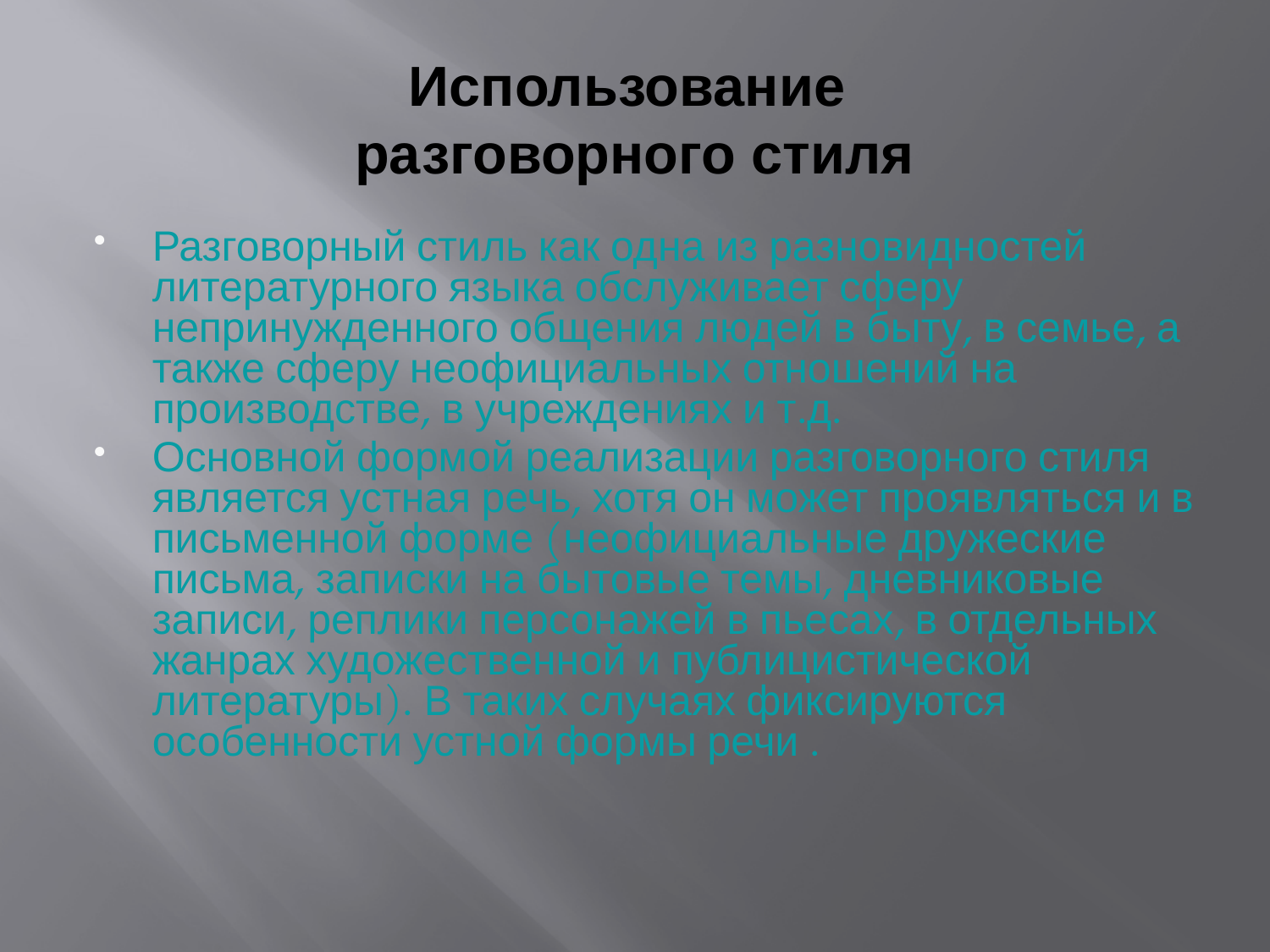

# Использование разговорного стиля
Разговорный стиль как одна из разновидностей литературного языка обслуживает сферу непринужденного общения людей в быту, в семье, а также сферу неофициальных отношений на производстве, в учреждениях и т.д.
Основной формой реализации разговорного стиля является устная речь, хотя он может проявляться и в письменной форме (неофициальные дружеские письма, записки на бытовые темы, дневниковые записи, реплики персонажей в пьесах, в отдельных жанрах художественной и публицистической литературы). В таких случаях фиксируются особенности устной формы речи .